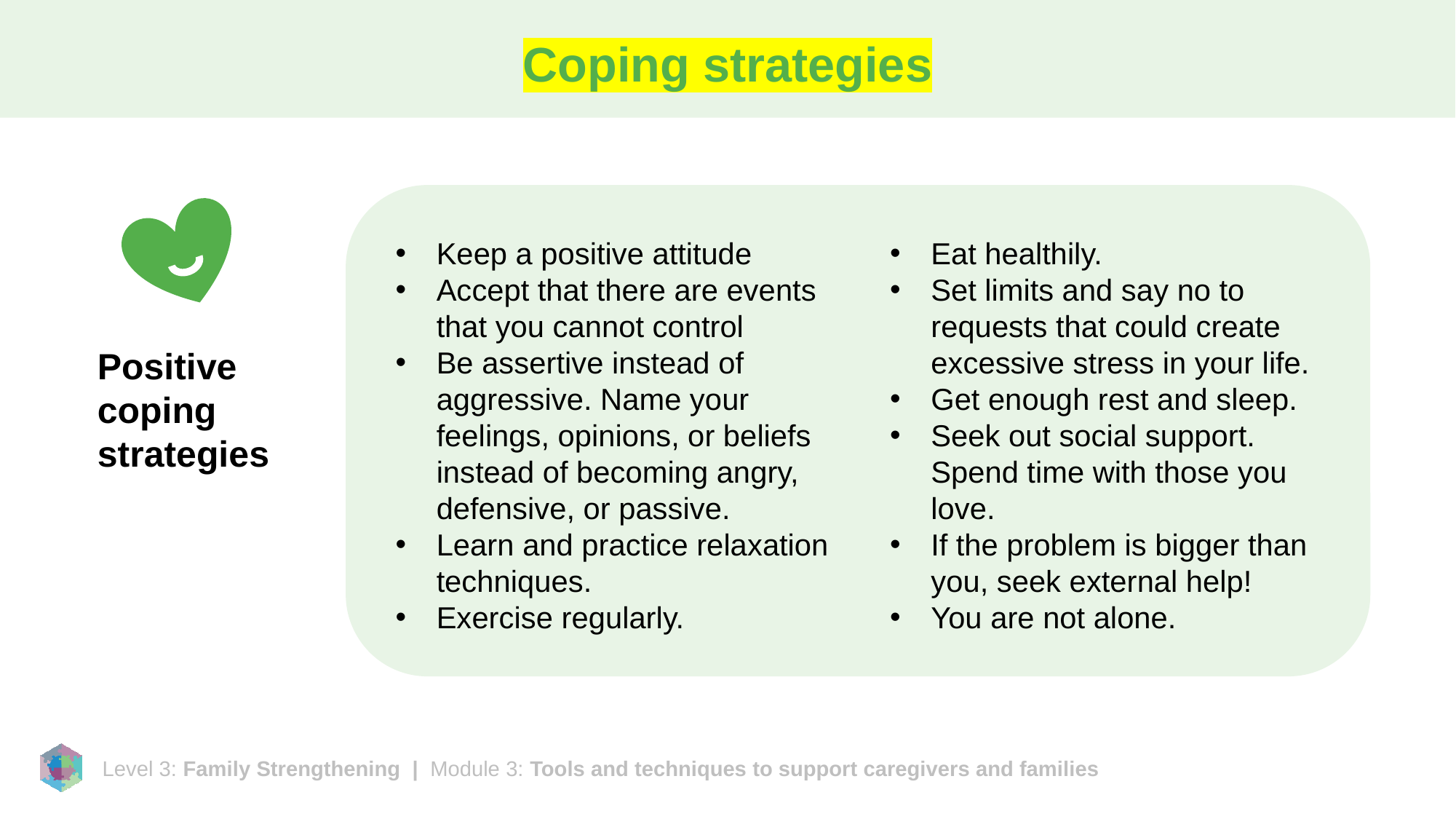

# Coping strategies

Keep a positive attitude
Accept that there are events that you cannot control
Be assertive instead of aggressive. Name your feelings, opinions, or beliefs instead of becoming angry, defensive, or passive.
Learn and practice relaxation techniques.
Exercise regularly.
Eat healthily.
Set limits and say no to requests that could create excessive stress in your life.
Get enough rest and sleep.
Seek out social support. Spend time with those you love.
If the problem is bigger than you, seek external help!
You are not alone.
Positive coping strategies